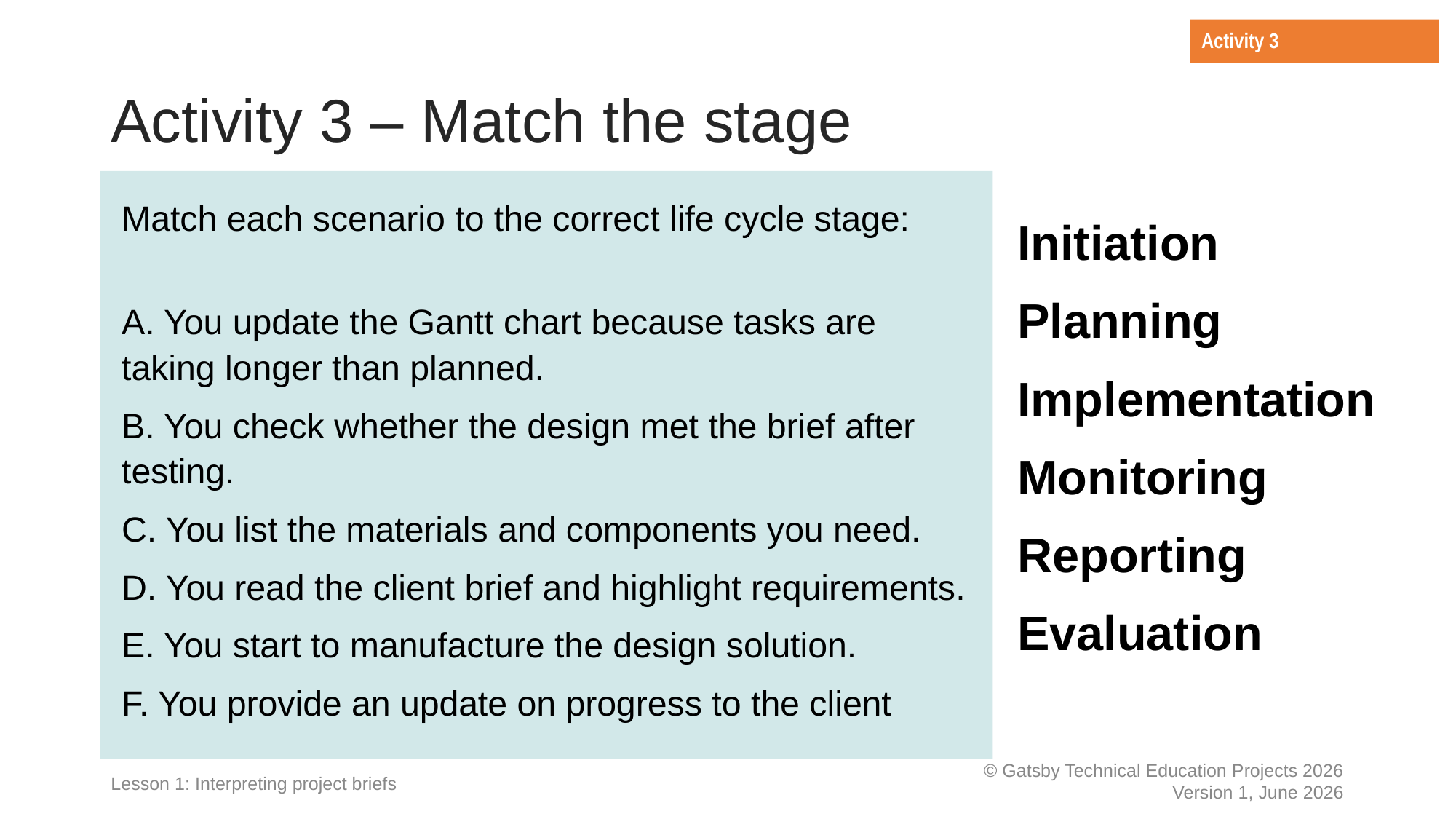

Activity 3
# Activity 3 – Match the stage
Match each scenario to the correct life cycle stage:

A. You update the Gantt chart because tasks are taking longer than planned.
B. You check whether the design met the brief after testing.
C. You list the materials and components you need.
D. You read the client brief and highlight requirements.
E. You start to manufacture the design solution.
F. You provide an update on progress to the client

Initiation
Planning
Implementation
Monitoring
Reporting
Evaluation
Lesson 1: Interpreting project briefs